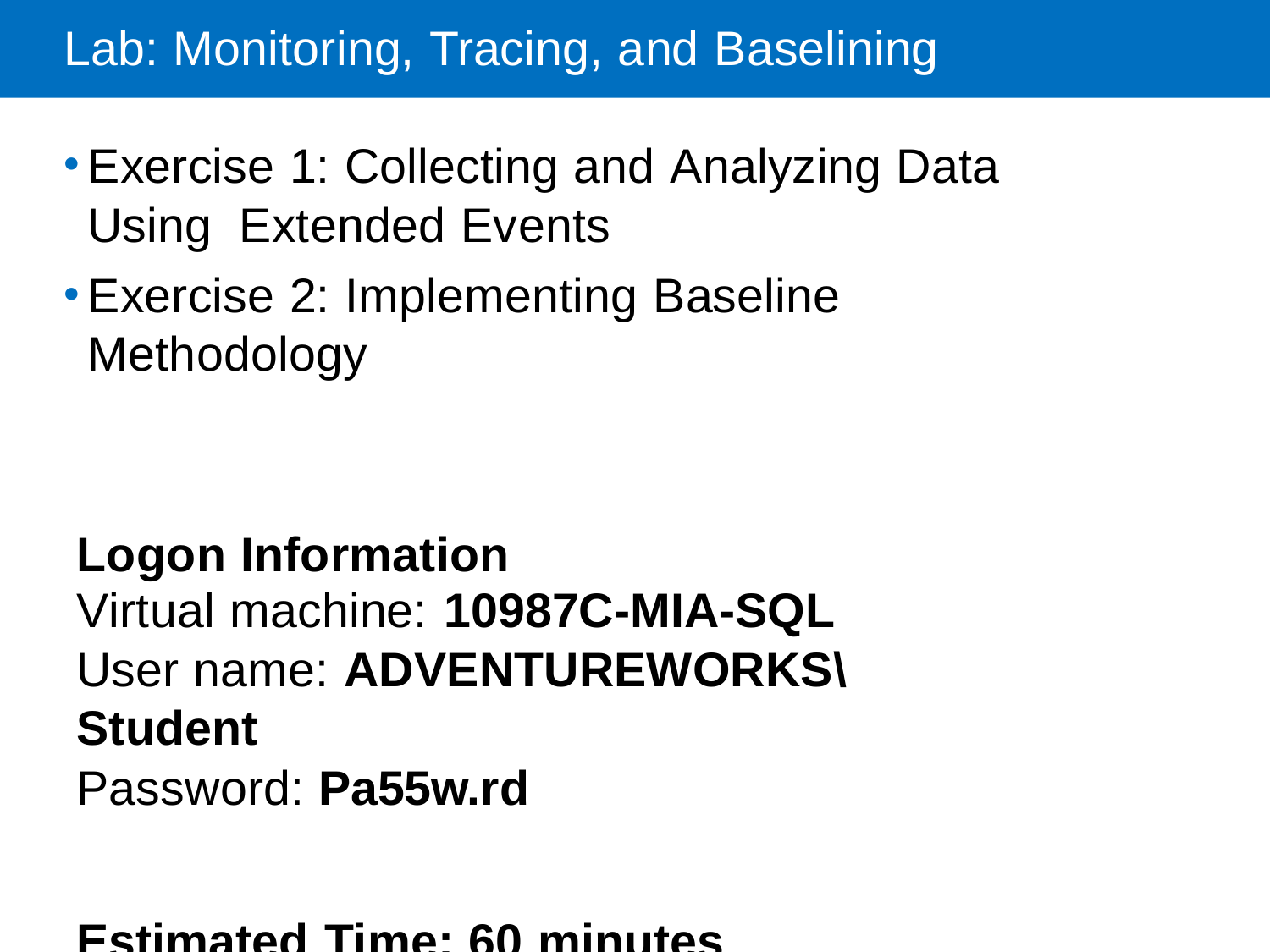

Lab: Monitoring, Tracing, and Baselining

Exercise 1: Collecting and Analyzing Data Using  Extended Events
Exercise 2: Implementing Baseline Methodology
Logon Information
Virtual machine: 10987C-MIA-SQL
User name: ADVENTUREWORKS\Student
Password: Pa55w.rd

Estimated Time: 60 minutes